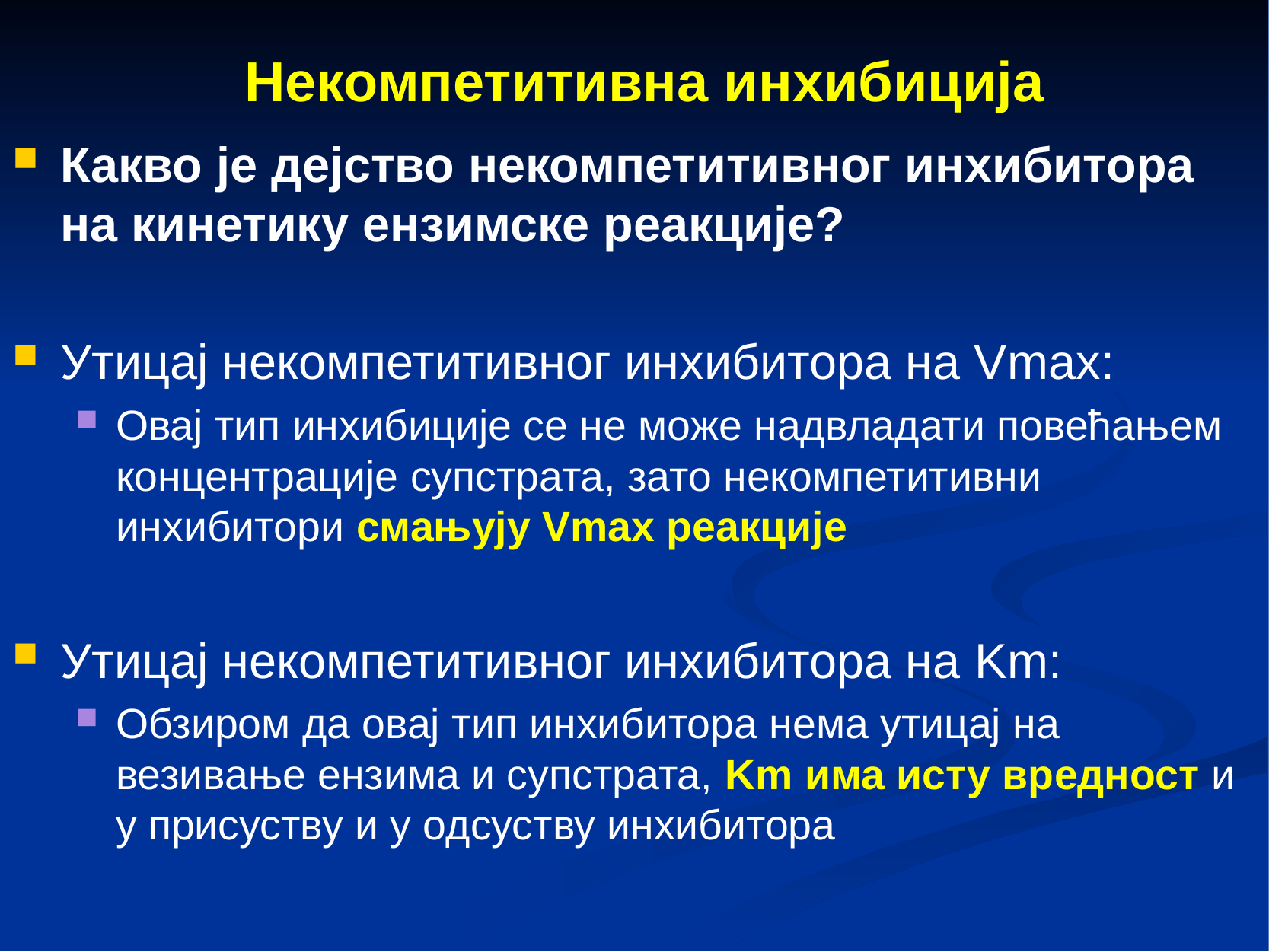

Некомпетитивна инхибиција
Какво је дејство некомпетитивног инхибитора на кинетику ензимске реакције?

Утицај некомпетитивног инхибитора на Vmax:
Овај тип инхибиције се не може надвладати повећањем  концентрације супстрата, зато некомпетитивни инхибитори смањују Vmax реакције

Утицај некомпетитивног инхибитора на Km:
Обзиром да овај тип инхибитора нема утицај на везивање ензима и супстрата, Km има исту вредност и у присуству и у одсуству инхибитора